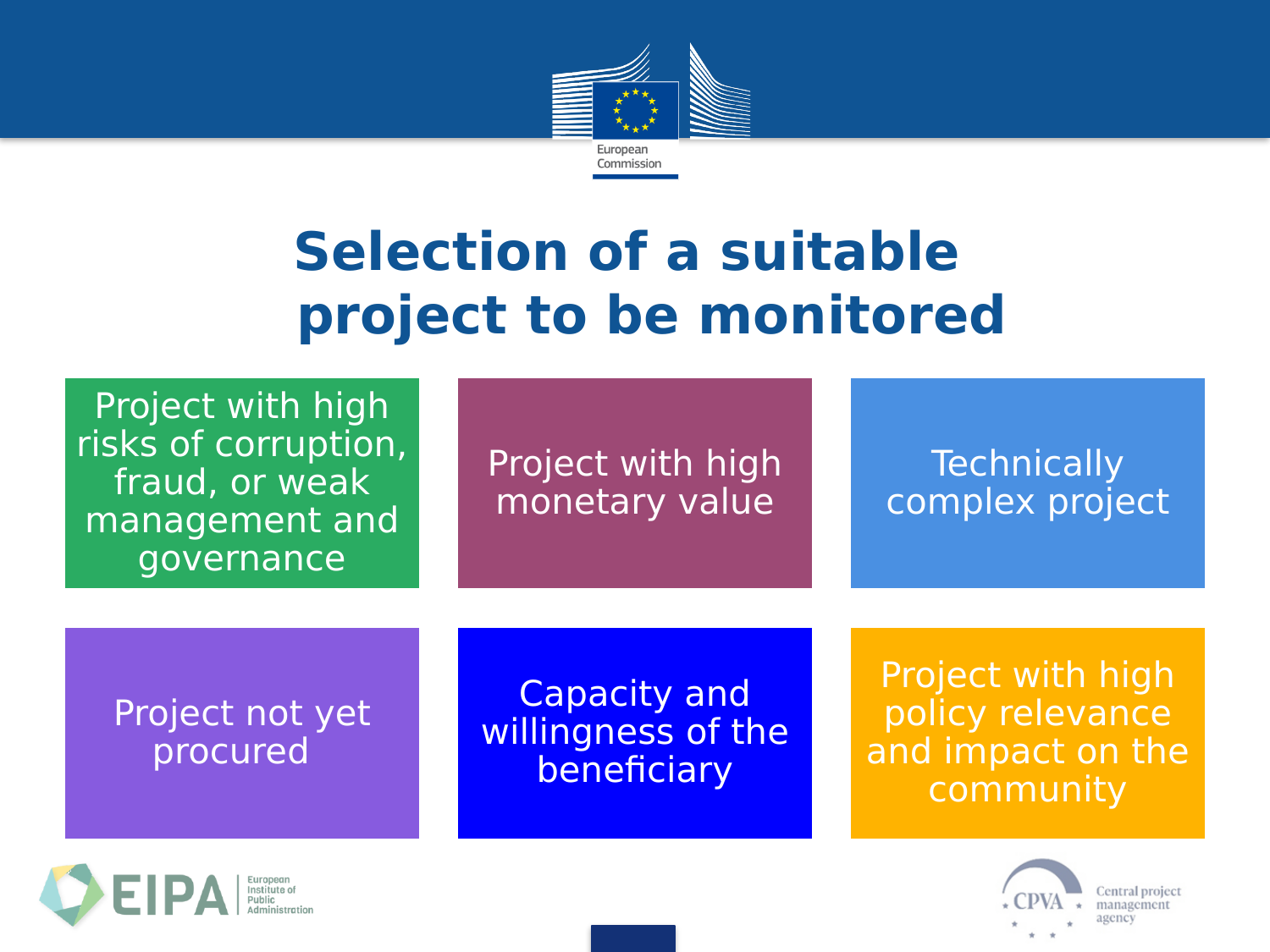

# Selection of a suitable project to be monitored
Project with high risks of corruption, fraud, or weak management and governance
Project with high monetary value
Technically complex project
Project not yet procured
Capacity and willingness of the beneficiary
Project with high policy relevance and impact on the community